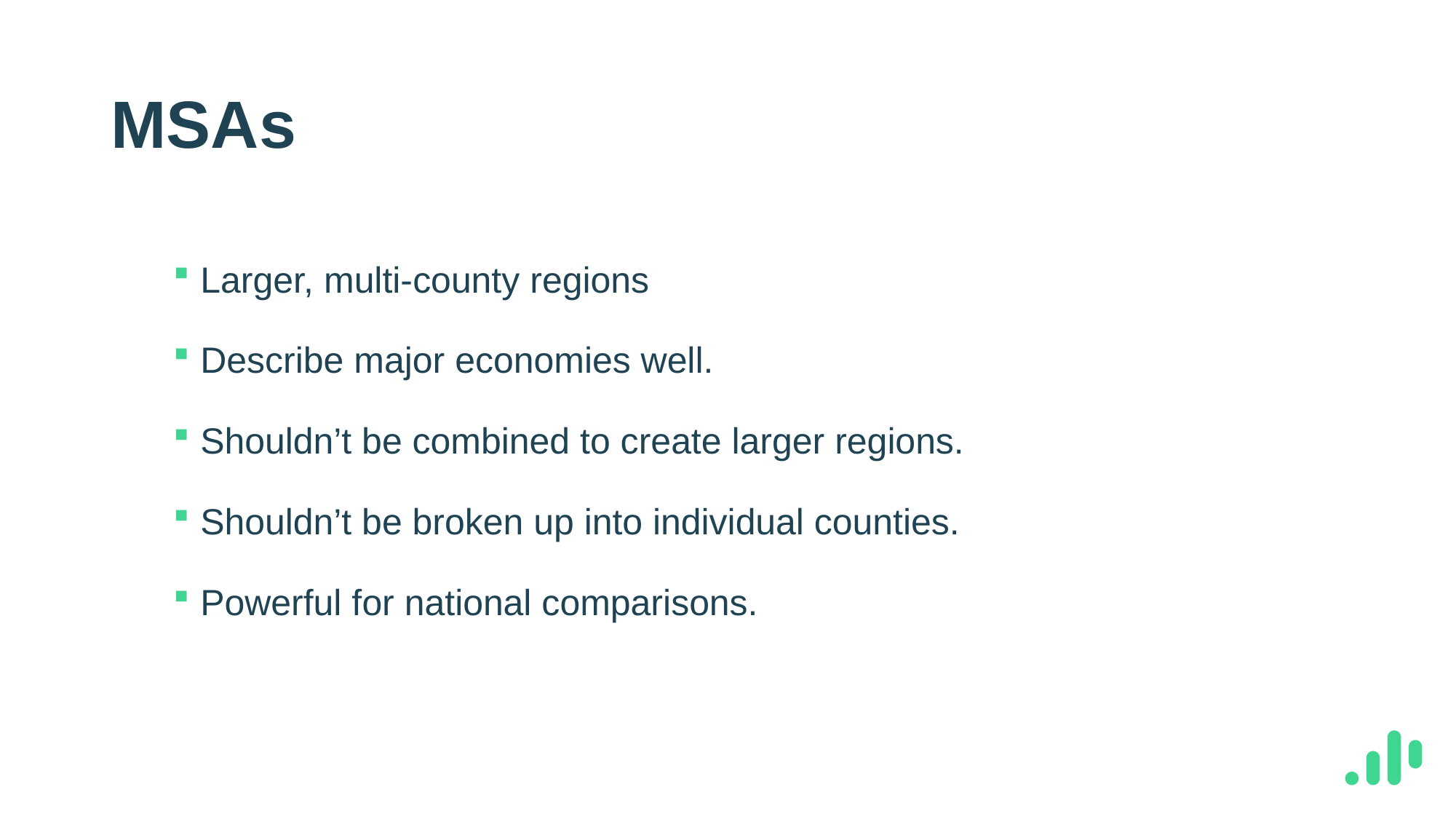

# MSAs
Larger, multi-county regions
Describe major economies well.
Shouldn’t be combined to create larger regions.
Shouldn’t be broken up into individual counties.
Powerful for national comparisons.